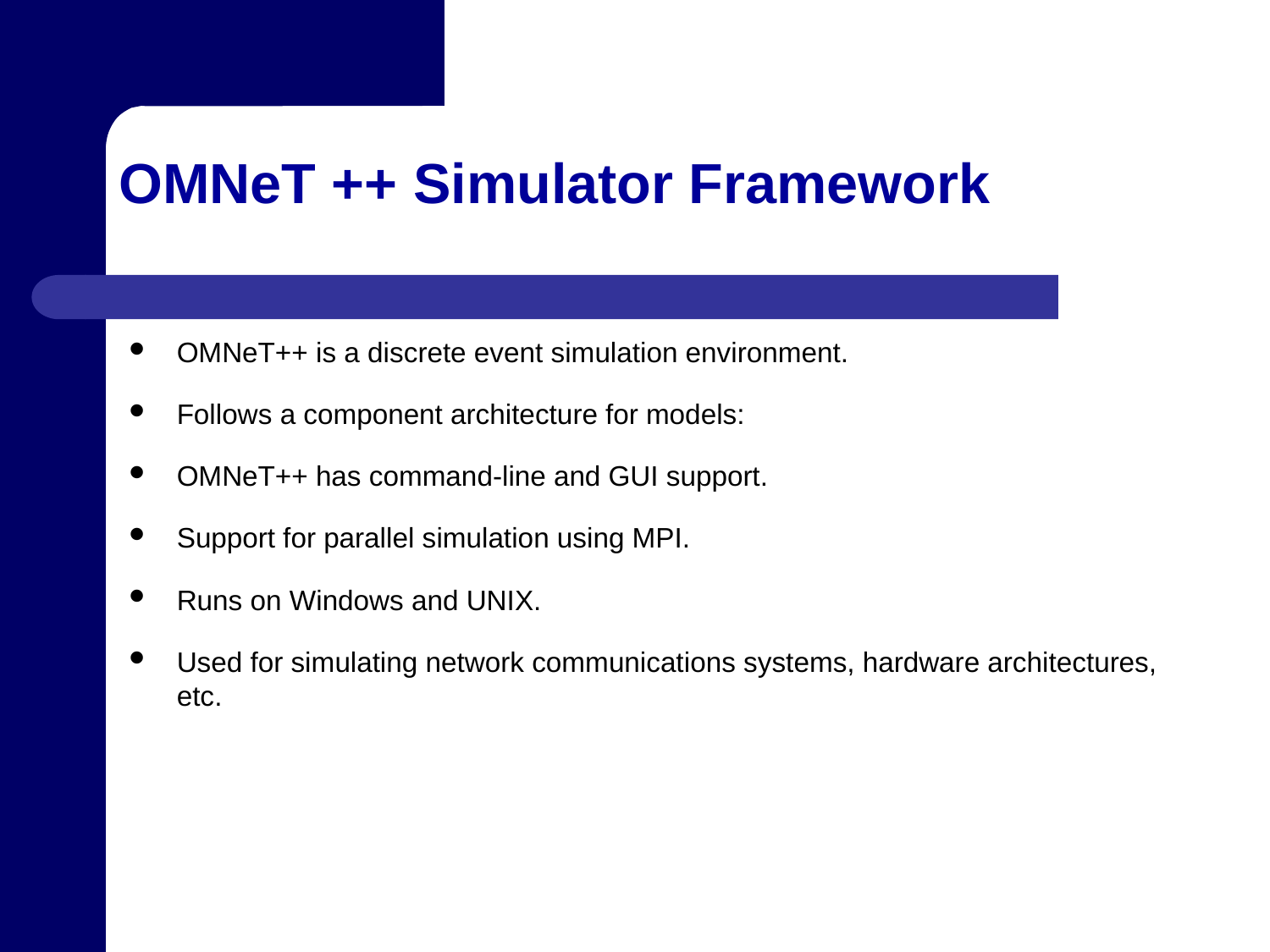

# OMNeT ++ Simulator Framework
OMNeT++ is a discrete event simulation environment.
Follows a component architecture for models:
OMNeT++ has command-line and GUI support.
Support for parallel simulation using MPI.
Runs on Windows and UNIX.
Used for simulating network communications systems, hardware architectures, etc.